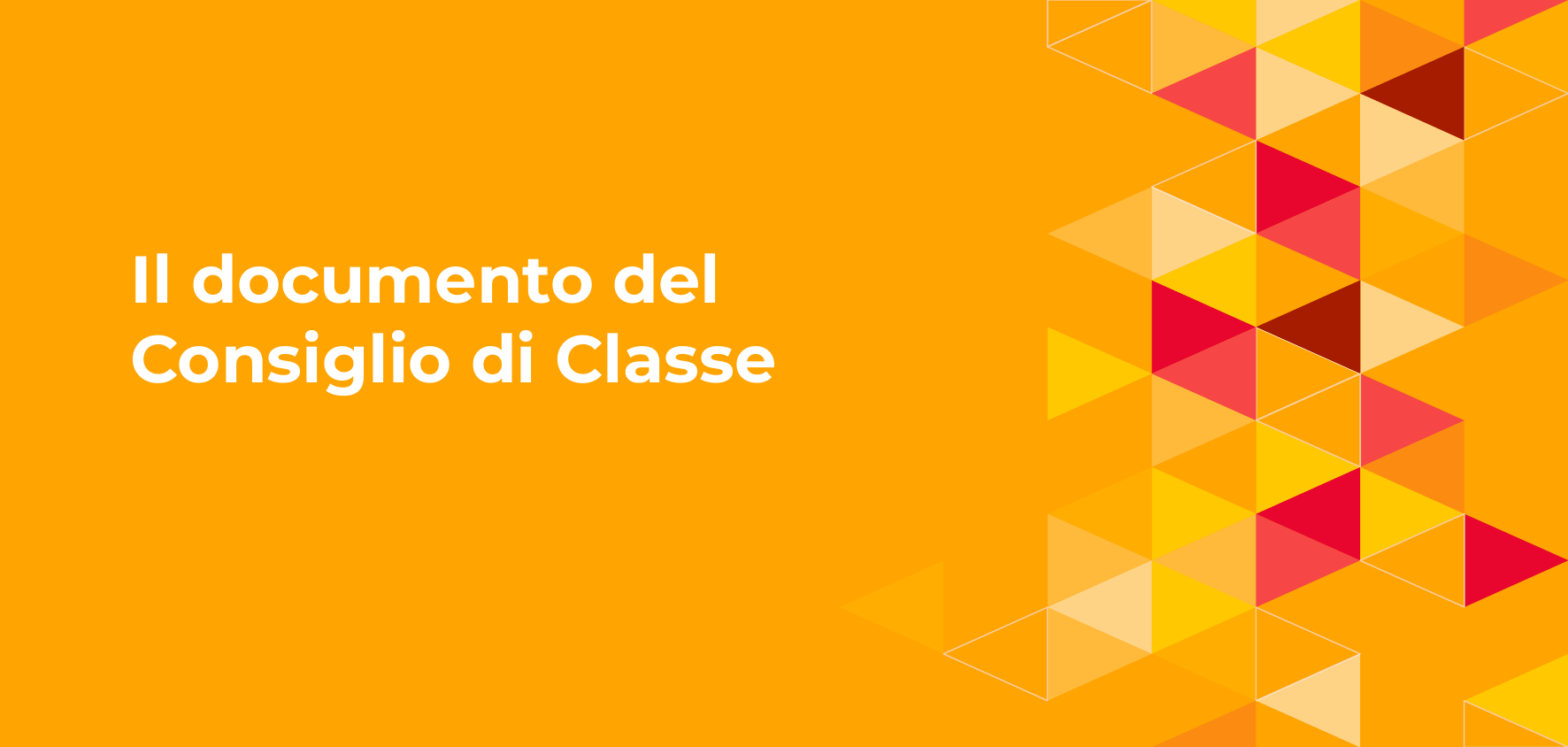

# Il documento del Consiglio di Classe